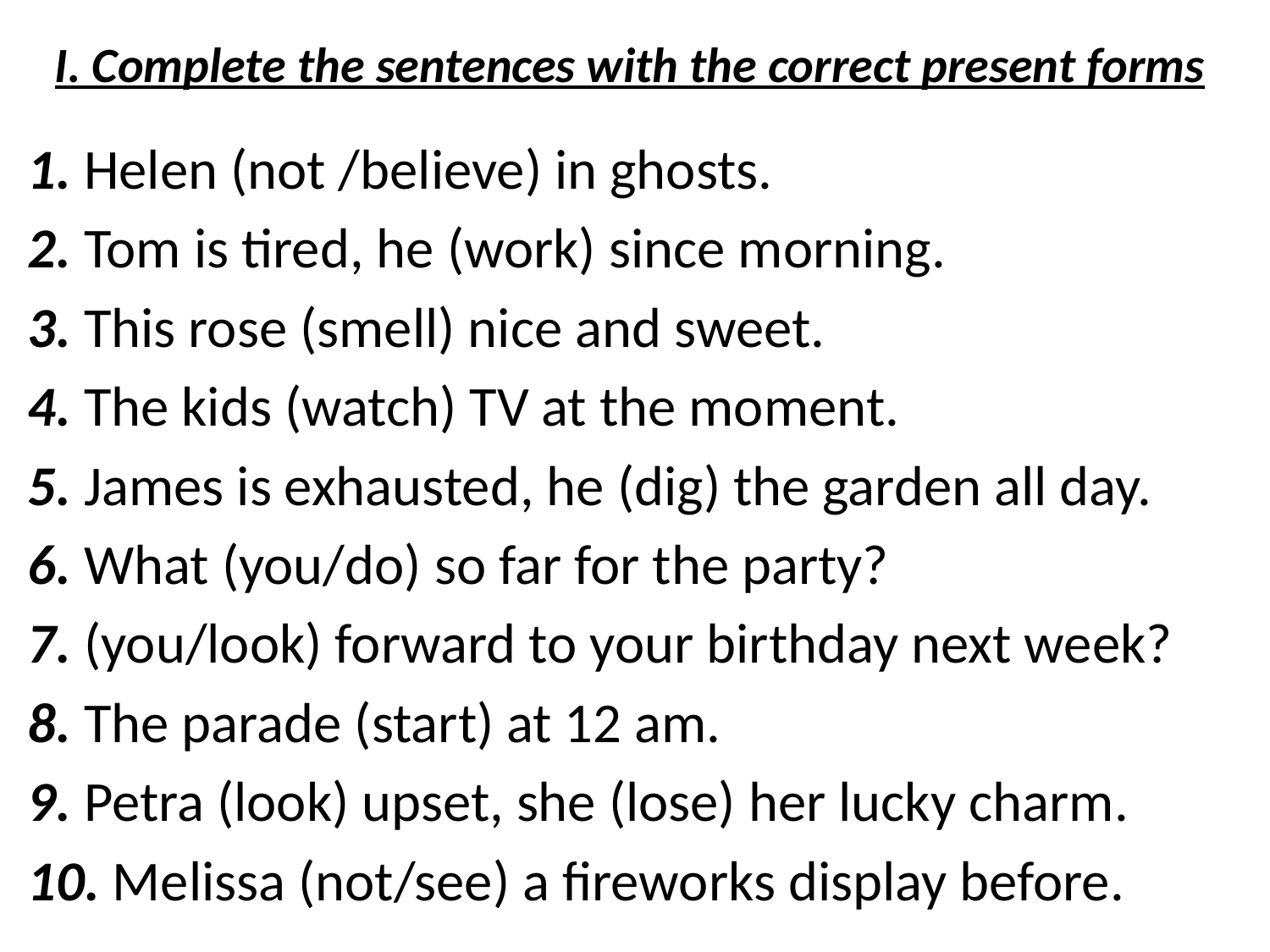

# I. Complete the sentences with the correct present forms
1. Helen (not /believe) in ghosts.
2. Tom is tired, he (work) since morning.
3. This rose (smell) nice and sweet.
4. The kids (watch) TV at the moment.
5. James is exhausted, he (dig) the garden all day.
6. What (you/do) so far for the party?
7. (you/look) forward to your birthday next week?
8. The parade (start) at 12 am.
9. Petra (look) upset, she (lose) her lucky charm.
10. Melissa (not/see) a fireworks display before.